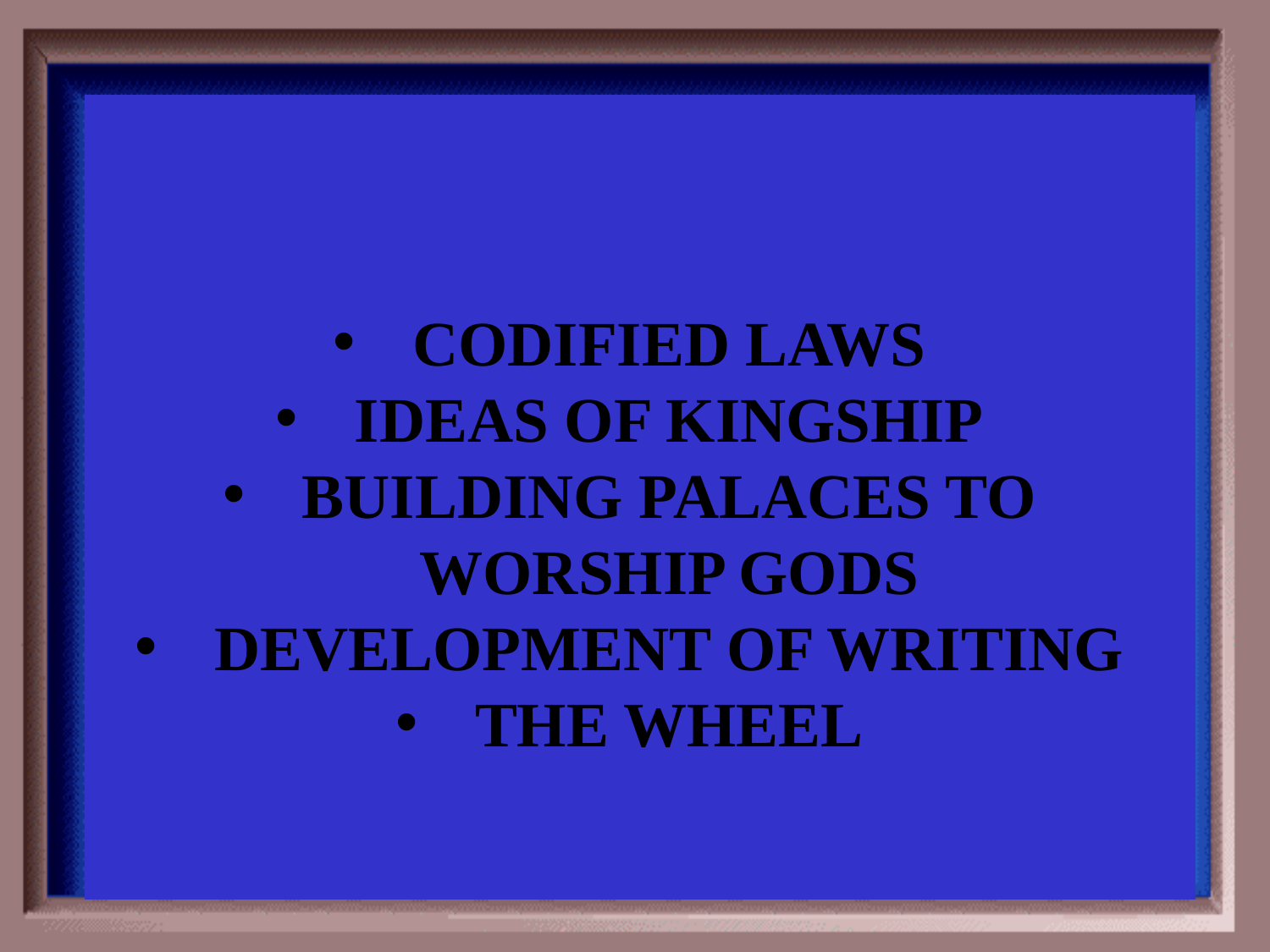

Category #1 $200 Question

Codified laws
Ideas of kingship
Building palaces to worship gods
Development of writing
The wheel